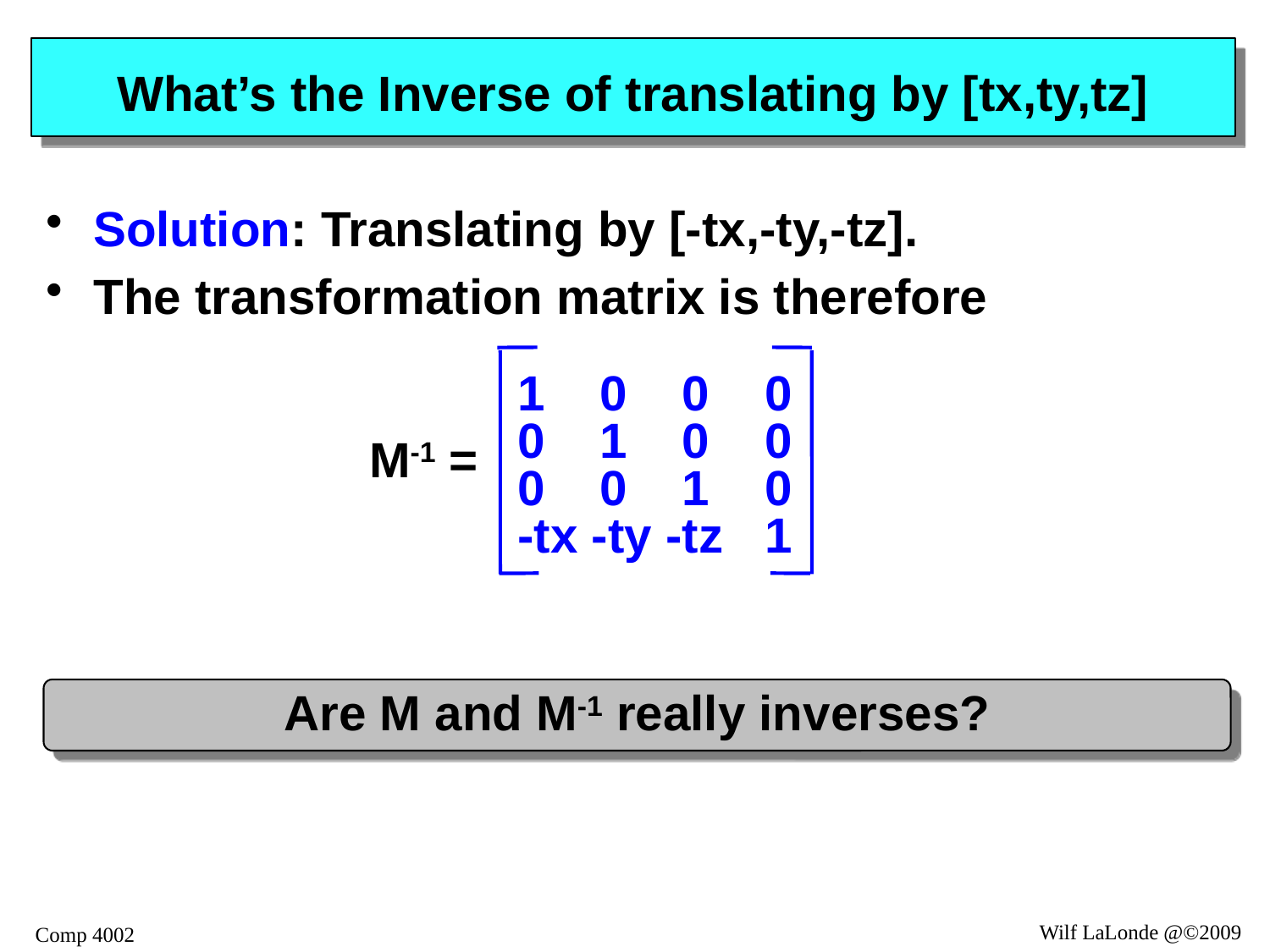

# What’s the Inverse of translating by [tx,ty,tz]
Solution: Translating by [-tx,-ty,-tz].
The transformation matrix is therefore

1    0    0    0
0    1    0    0
0    0    1    0
-tx -ty -tz   1
M-1 =
Are M and M-1 really inverses?